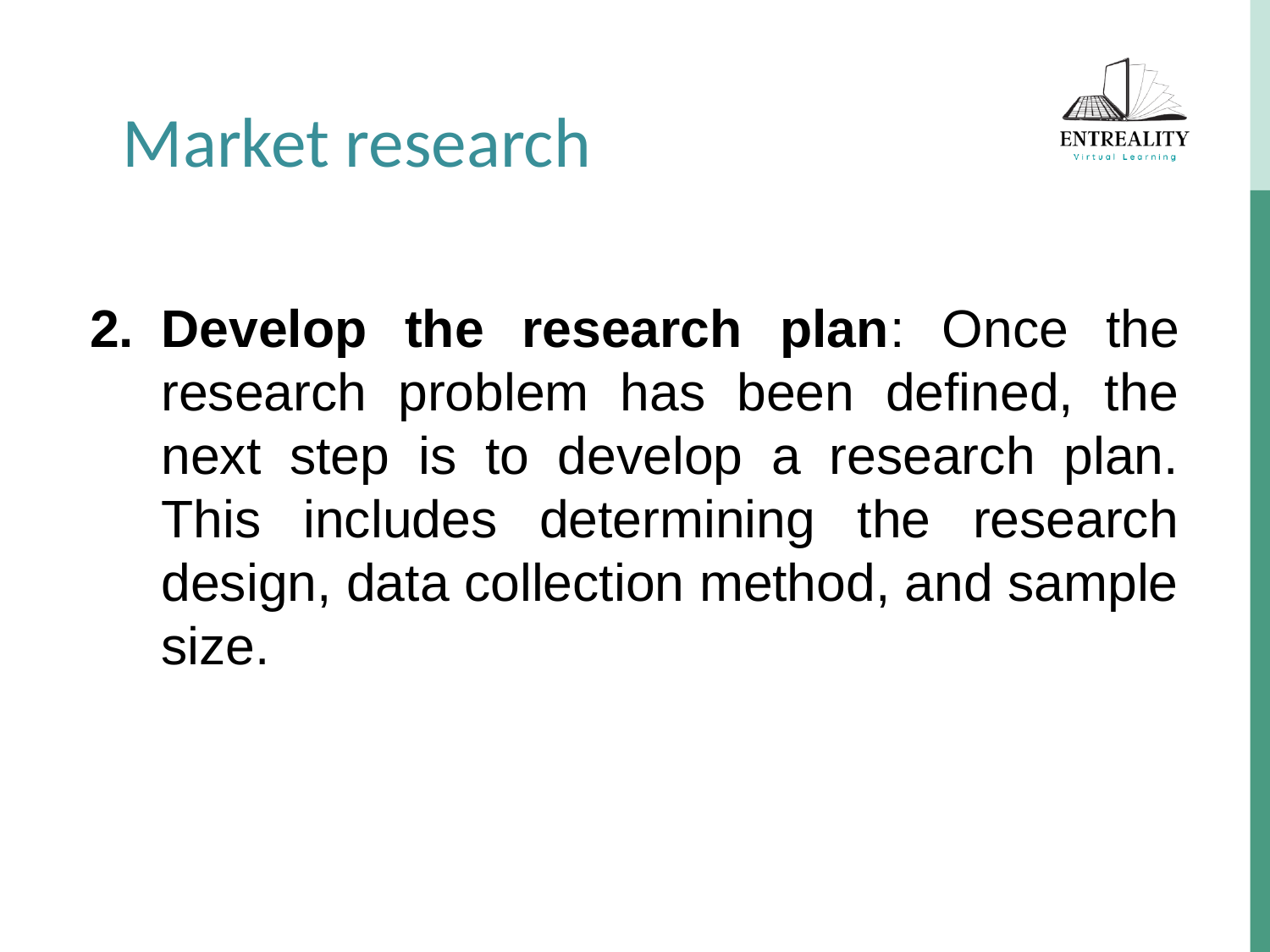

Market research
Develop the research plan: Once the research problem has been defined, the next step is to develop a research plan. This includes determining the research design, data collection method, and sample size.